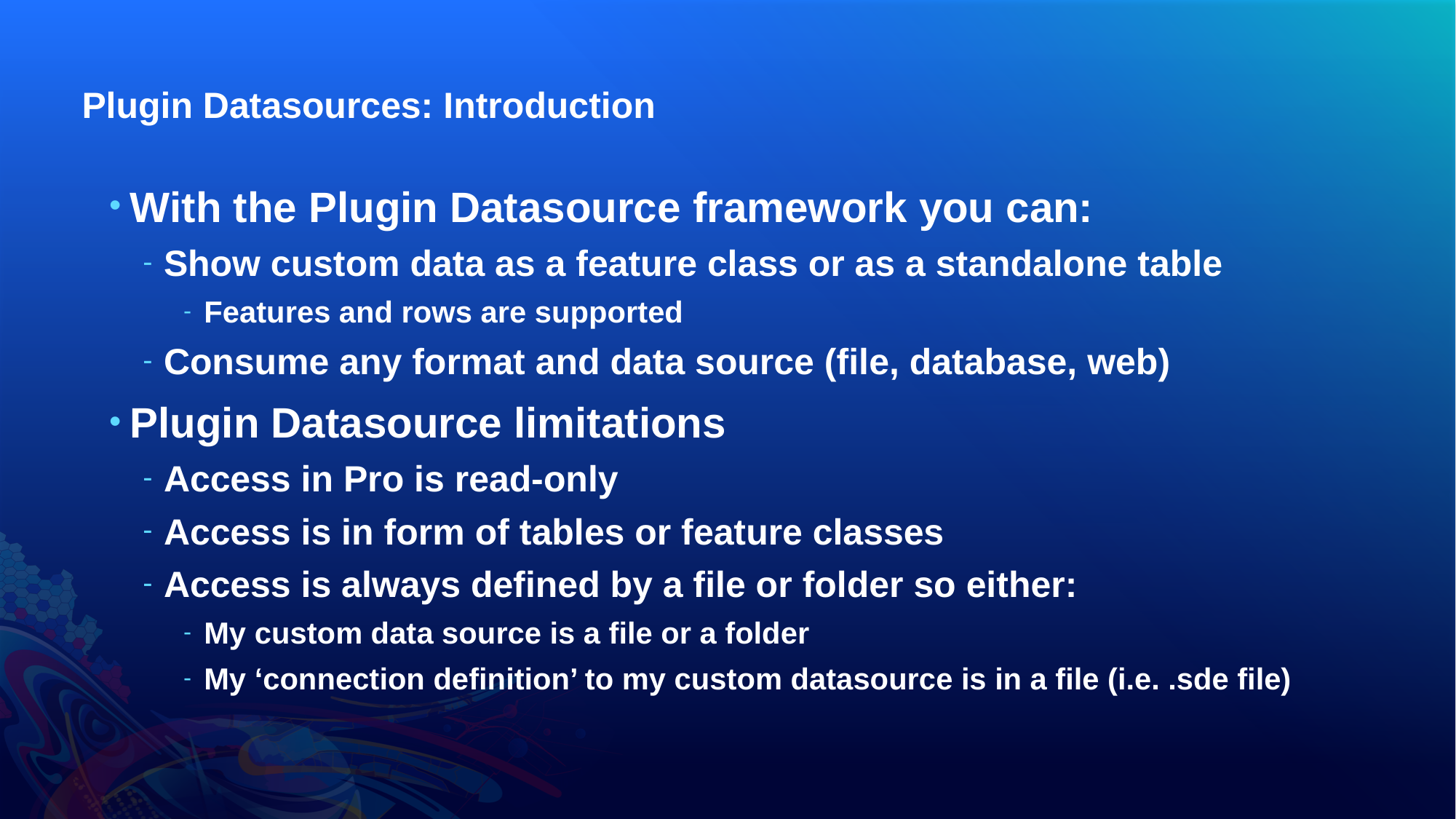

# Plugin Datasources: Introduction
With the Plugin Datasource framework you can:
Show custom data as a feature class or as a standalone table
Features and rows are supported
Consume any format and data source (file, database, web)
Plugin Datasource limitations
Access in Pro is read-only
Access is in form of tables or feature classes
Access is always defined by a file or folder so either:
My custom data source is a file or a folder
My ‘connection definition’ to my custom datasource is in a file (i.e. .sde file)